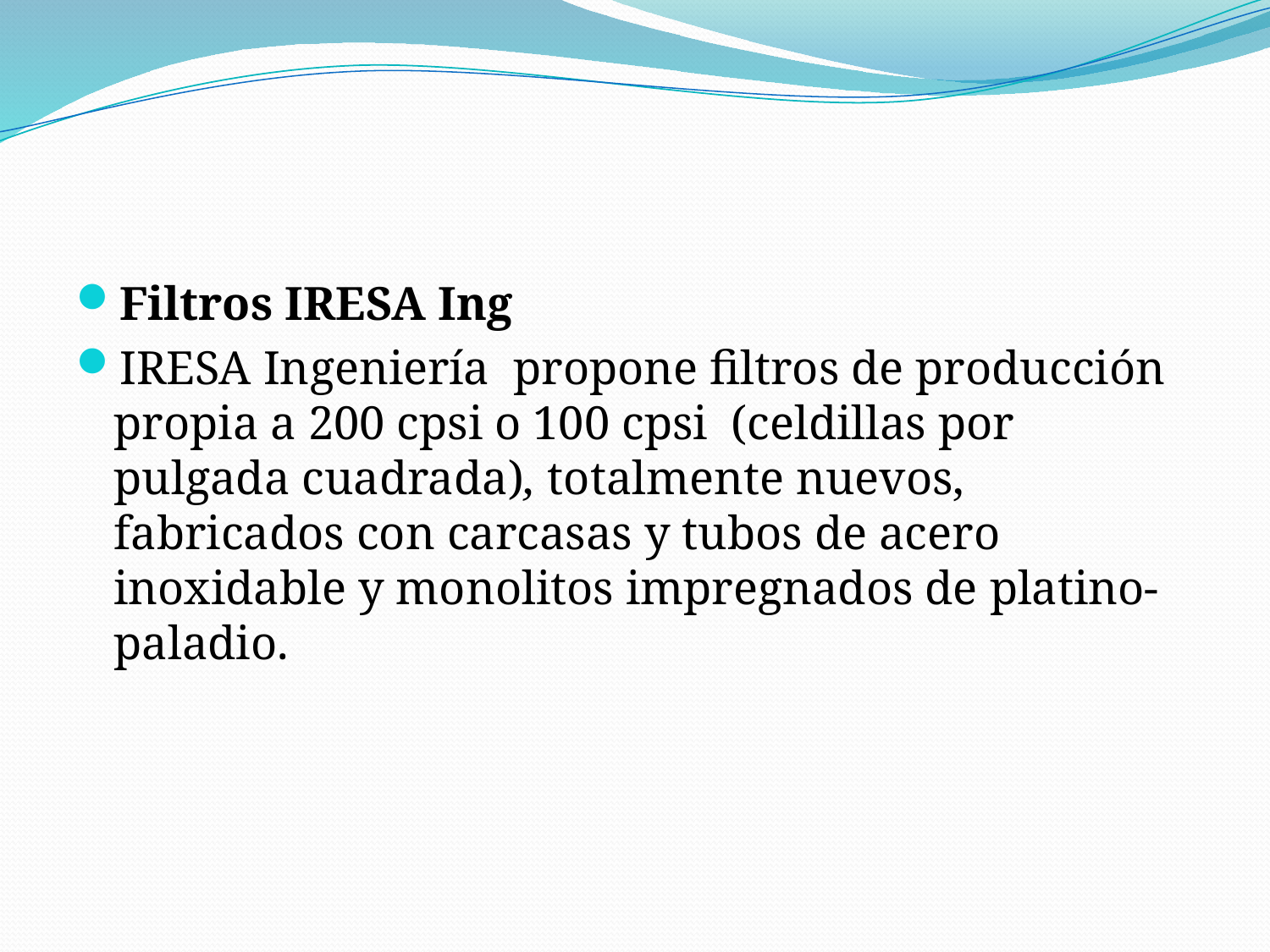

#
Filtros IRESA Ing
IRESA Ingeniería  propone filtros de producción propia a 200 cpsi o 100 cpsi  (celdillas por pulgada cuadrada), totalmente nuevos, fabricados con carcasas y tubos de acero inoxidable y monolitos impregnados de platino-paladio.